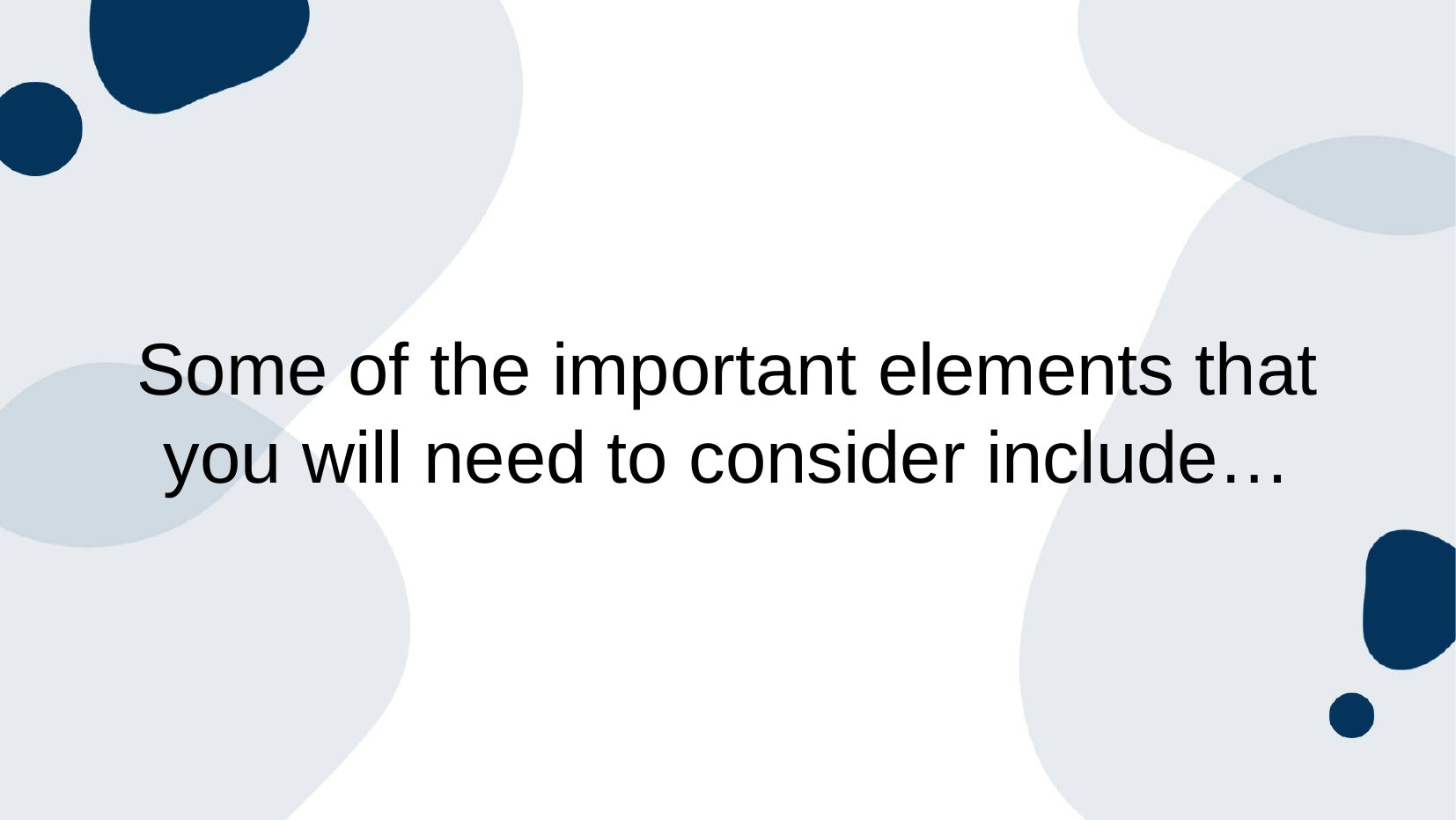

Some of the important elements that you will need to consider include…